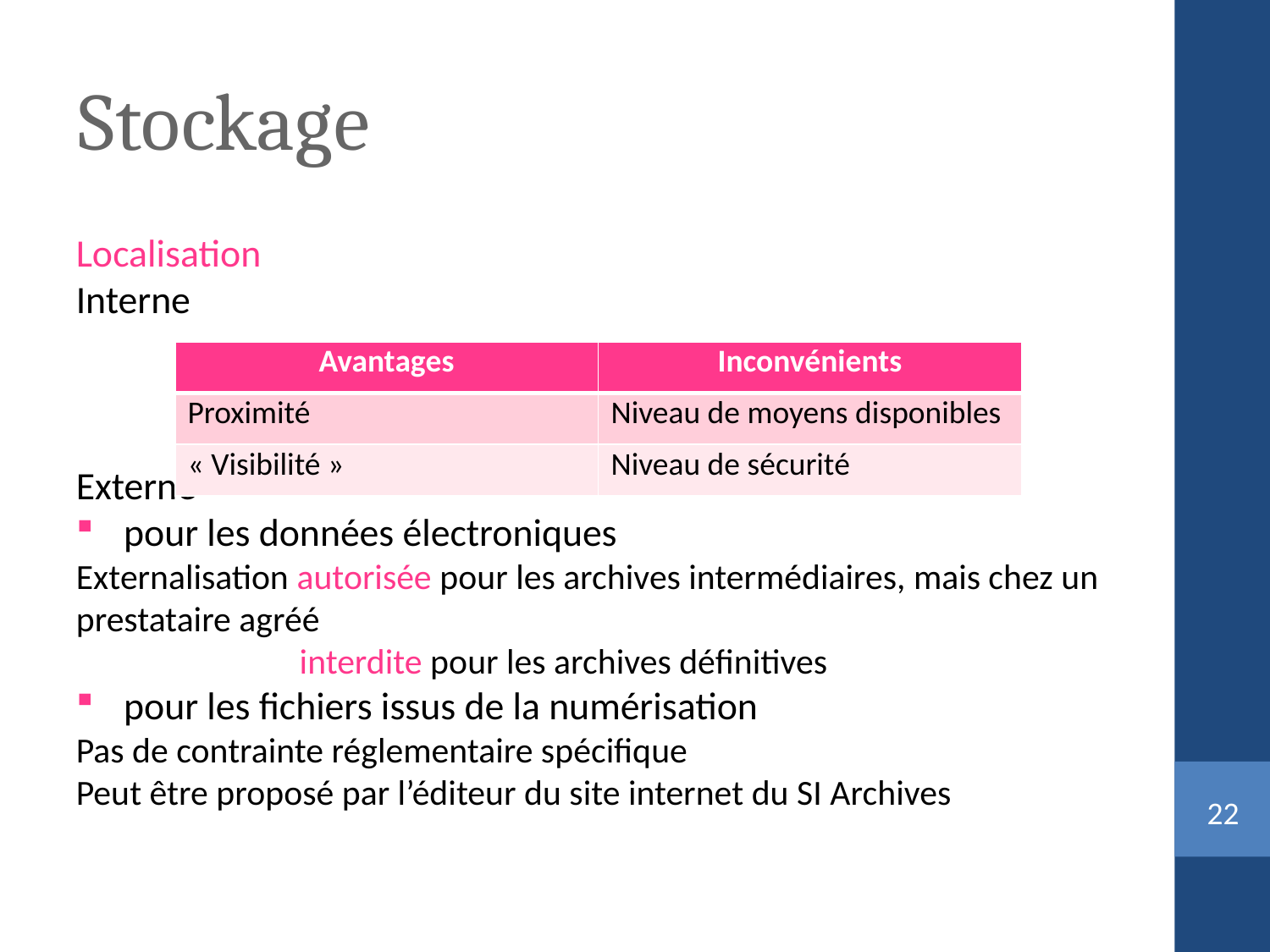

Stockage
Localisation
Interne

Externe
pour les données électroniques
Externalisation autorisée pour les archives intermédiaires, mais chez un prestataire agréé
	            interdite pour les archives définitives
pour les fichiers issus de la numérisation
Pas de contrainte réglementaire spécifique
Peut être proposé par l’éditeur du site internet du SI Archives
| Avantages | Inconvénients |
| --- | --- |
| Proximité | Niveau de moyens disponibles |
| « Visibilité » | Niveau de sécurité |
22